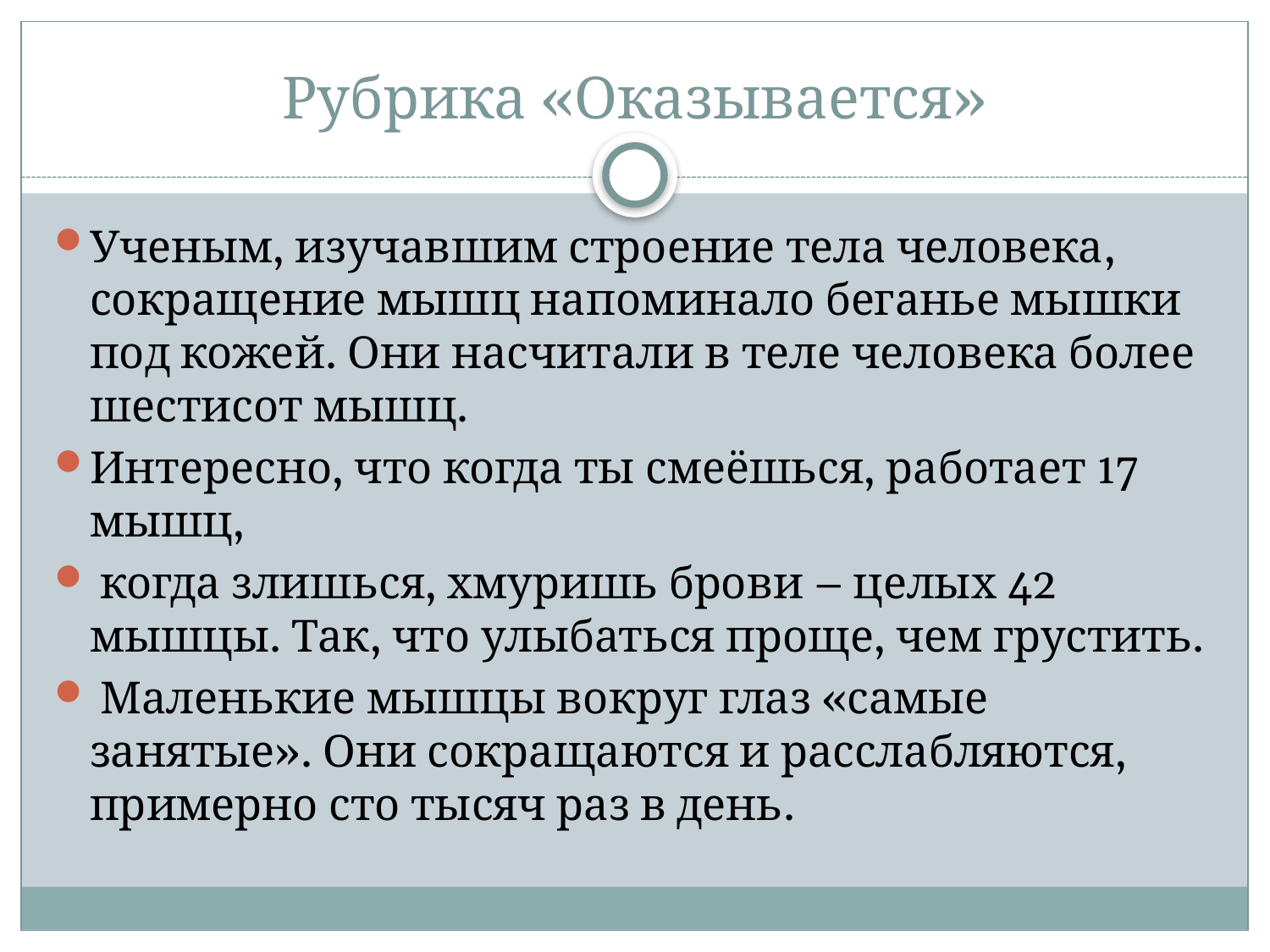

# Рубрика «Оказывается»
Ученым, изучавшим строение тела человека, сокращение мышц напоминало беганье мышки под кожей. Они насчитали в теле человека более шестисот мышц.
Интересно, что когда ты смеёшься, работает 17 мышц,
 когда злишься, хмуришь брови – целых 42 мышцы. Так, что улыбаться проще, чем грустить.
 Маленькие мышцы вокруг глаз «самые занятые». Они сокращаются и расслабляются, примерно сто тысяч раз в день.